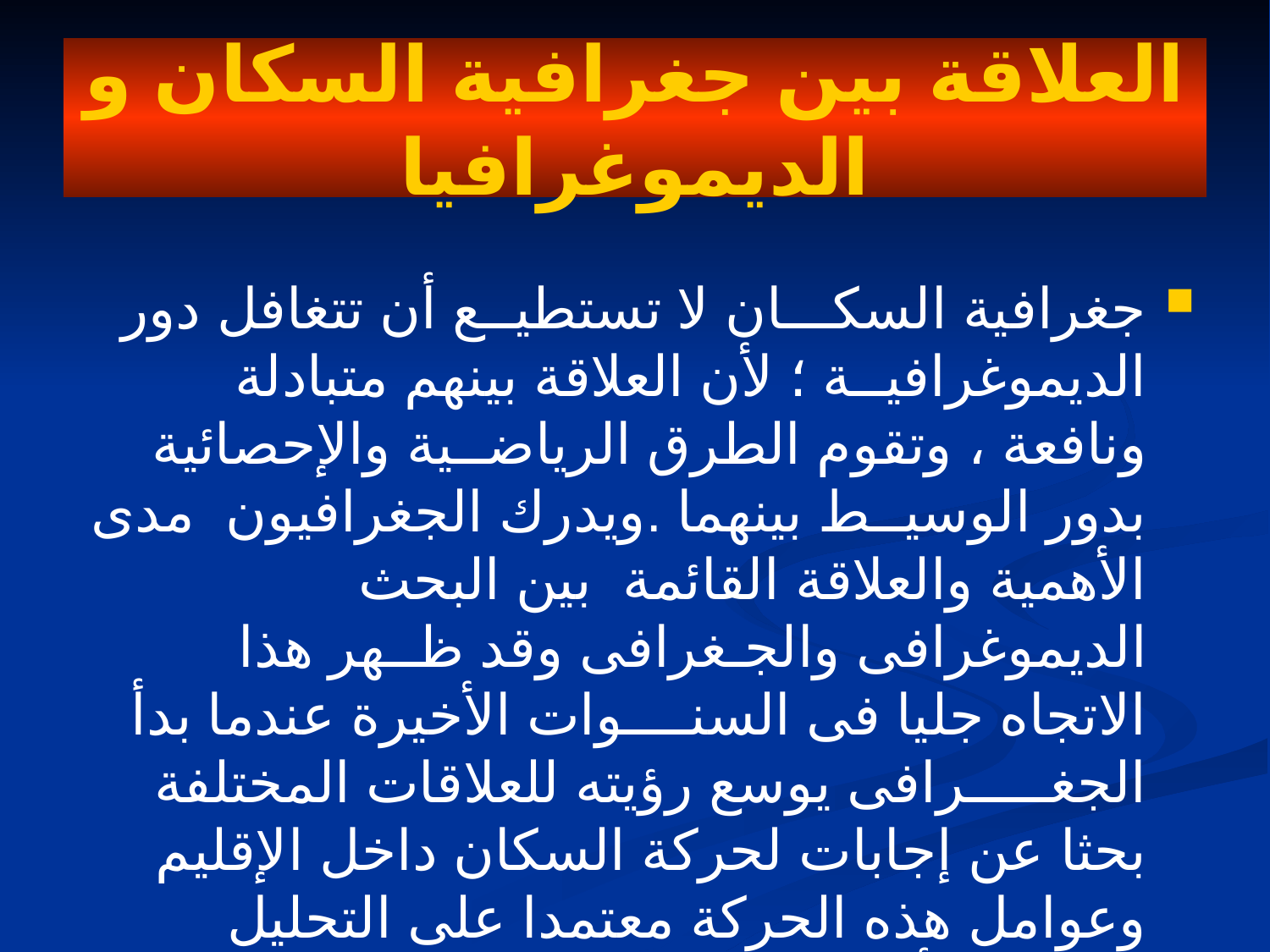

# العلاقة بين جغرافية السكان و الديموغرافيا
جغرافية السكـــان لا تستطيــع أن تتغافل دور الديموغرافيــة ؛ لأن العلاقة بينهم متبادلة ونافعة ، وتقوم الطرق الرياضــية والإحصائية بدور الوسيــط بينهما .ويدرك الجغرافيون  مدى الأهمية والعلاقة القائمة  بين البحث الديموغرافى والجـغرافى وقد ظــهر هذا الاتجاه جليا فى السنــــوات الأخيرة عندما بدأ الجغـــــرافى يوسع رؤيته للعلاقات المختلفة بحثا عن إجابات لحركة السكان داخل الإقليم وعوامل هذه الحركة معتمدا على التحليل الرقمى كأساس وقاعدة .